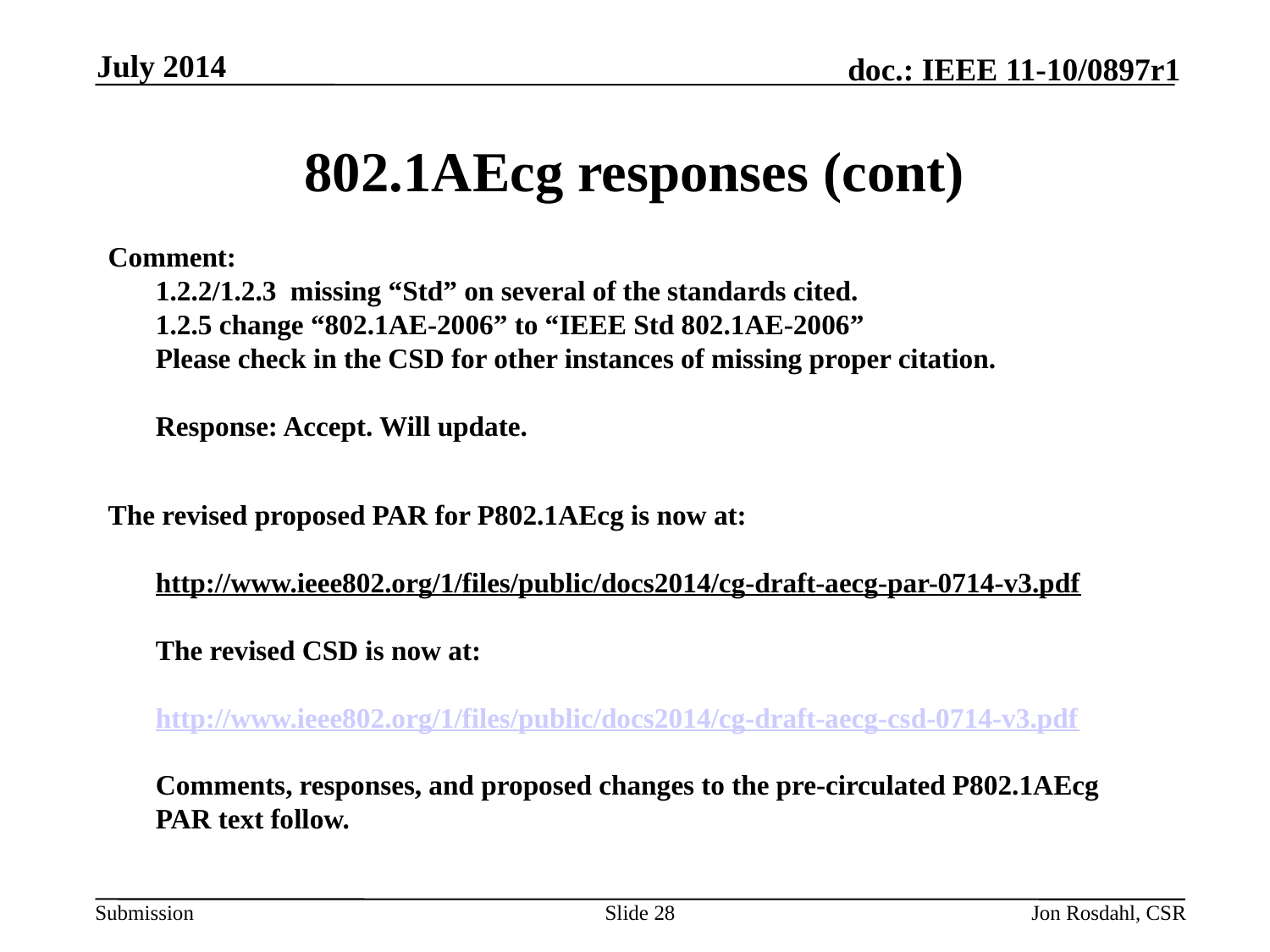

July 2014
# 802.1AEcg responses (cont)
Comment:
1.2.2/1.2.3  missing “Std” on several of the standards cited.
1.2.5 change “802.1AE-2006” to “IEEE Std 802.1AE-2006”
Please check in the CSD for other instances of missing proper citation.
Response: Accept. Will update.

The revised proposed PAR for P802.1AEcg is now at:
http://www.ieee802.org/1/files/public/docs2014/cg-draft-aecg-par-0714-v3.pdf
The revised CSD is now at:
http://www.ieee802.org/1/files/public/docs2014/cg-draft-aecg-csd-0714-v3.pdf
Comments, responses, and proposed changes to the pre-circulated P802.1AEcg PAR text follow.
Slide 28
Jon Rosdahl, CSR